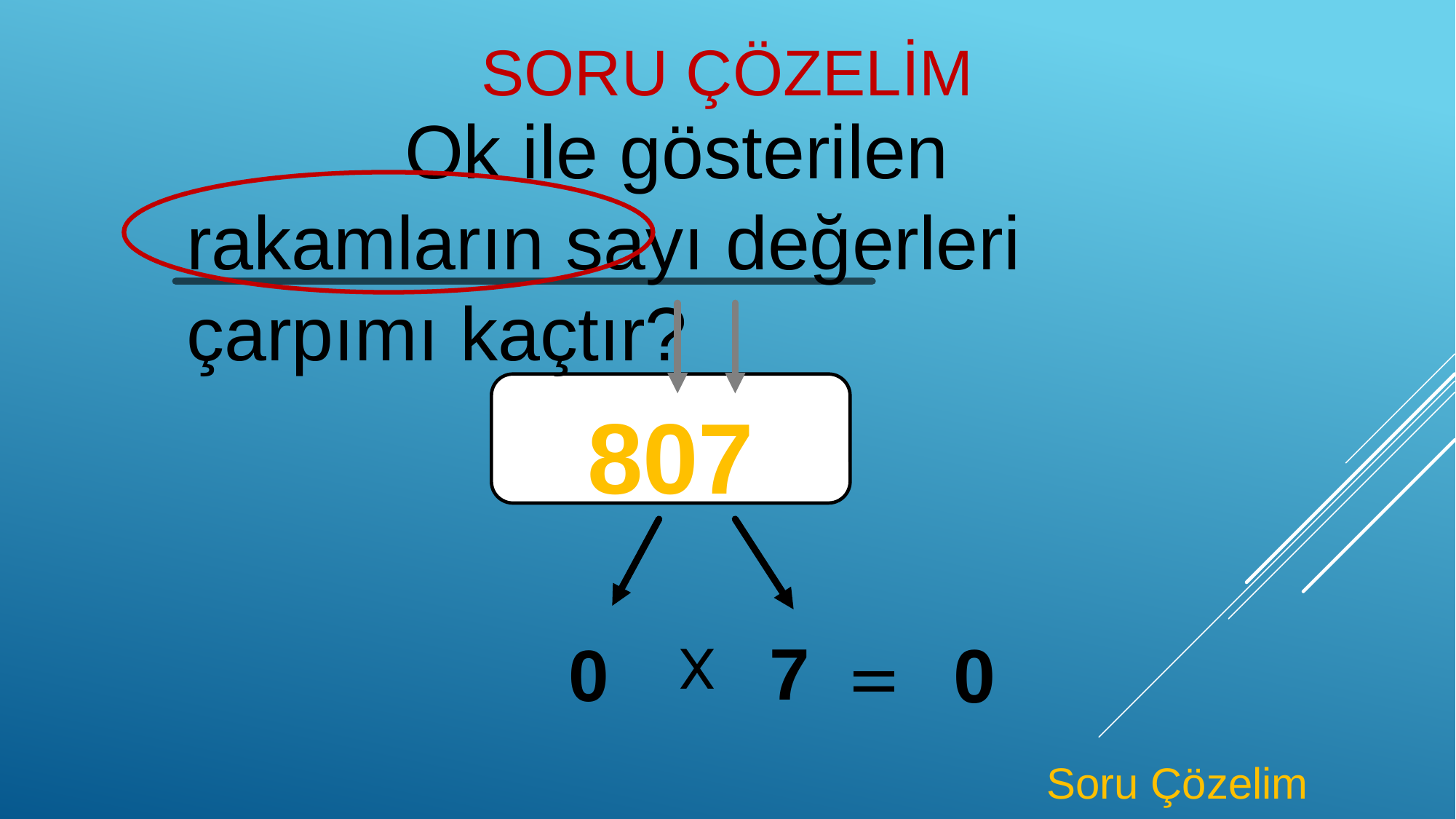

# Soru Çözelim
		Ok ile gösterilen rakamların sayı değerleri çarpımı kaçtır?

807
x
=
0
7
0
Soru Çözelim